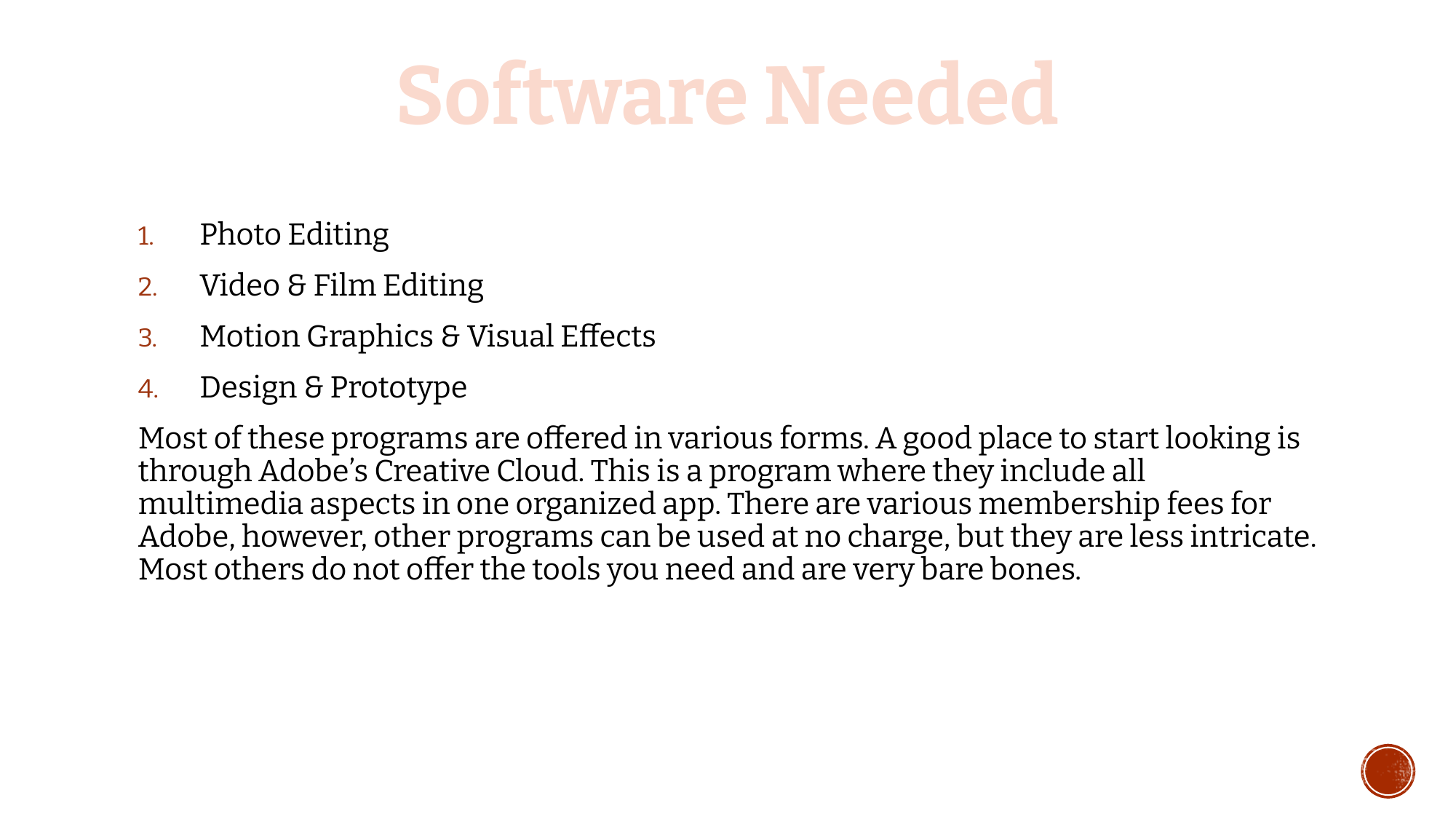

Software Needed
Photo Editing
Video & Film Editing
Motion Graphics & Visual Effects
Design & Prototype
Most of these programs are offered in various forms. A good place to start looking is through Adobe’s Creative Cloud. This is a program where they include all multimedia aspects in one organized app. There are various membership fees for Adobe, however, other programs can be used at no charge, but they are less intricate. Most others do not offer the tools you need and are very bare bones.